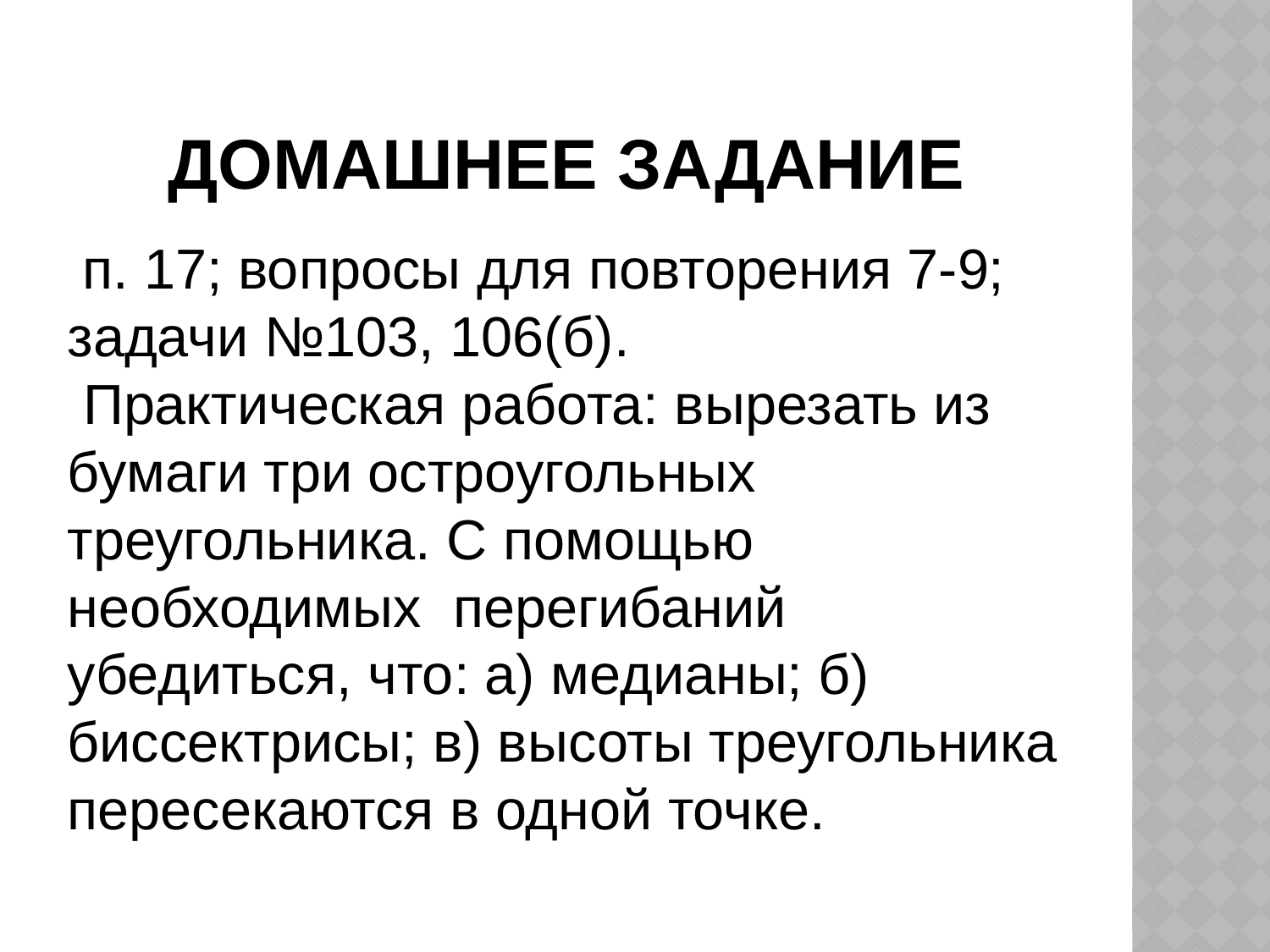

# Домашнее задание

 п. 17; вопросы для повторения 7-9; задачи №103, 106(б).
 Практическая работа: вырезать из бумаги три остроугольных треугольника. С помощью необходимых  перегибаний убедиться, что: а) медианы; б) биссектрисы; в) высоты треугольника пересекаются в одной точке.